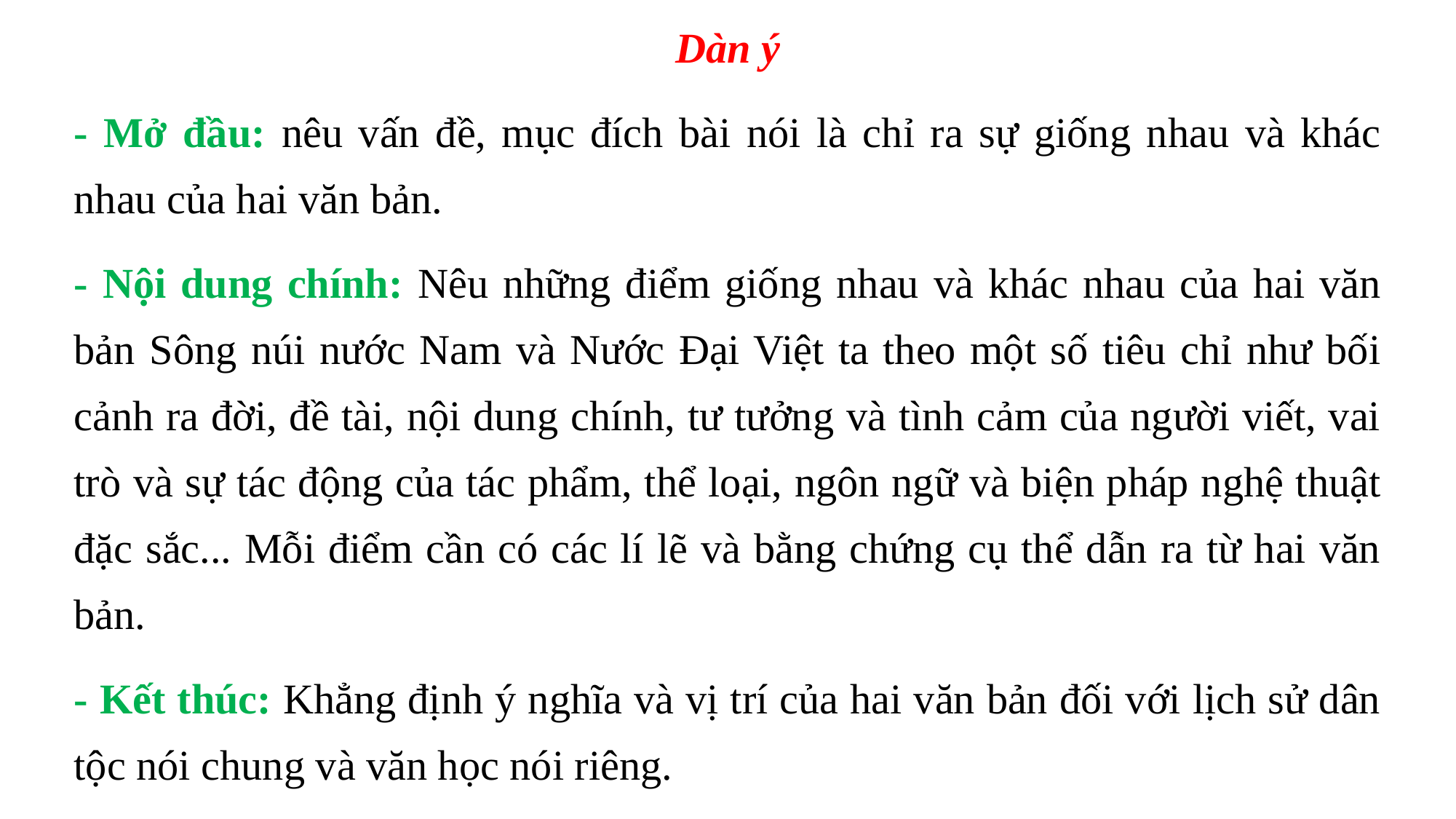

Dàn ý
- Mở đầu: nêu vấn đề, mục đích bài nói là chỉ ra sự giống nhau và khác nhau của hai văn bản.
- Nội dung chính: Nêu những điểm giống nhau và khác nhau của hai văn bản Sông núi nước Nam và Nước Đại Việt ta theo một số tiêu chỉ như bối cảnh ra đời, đề tài, nội dung chính, tư tưởng và tình cảm của người viết, vai trò và sự tác động của tác phẩm, thể loại, ngôn ngữ và biện pháp nghệ thuật đặc sắc... Mỗi điểm cần có các lí lẽ và bằng chứng cụ thể dẫn ra từ hai văn bản.
- Kết thúc: Khẳng định ý nghĩa và vị trí của hai văn bản đối với lịch sử dân tộc nói chung và văn học nói riêng.